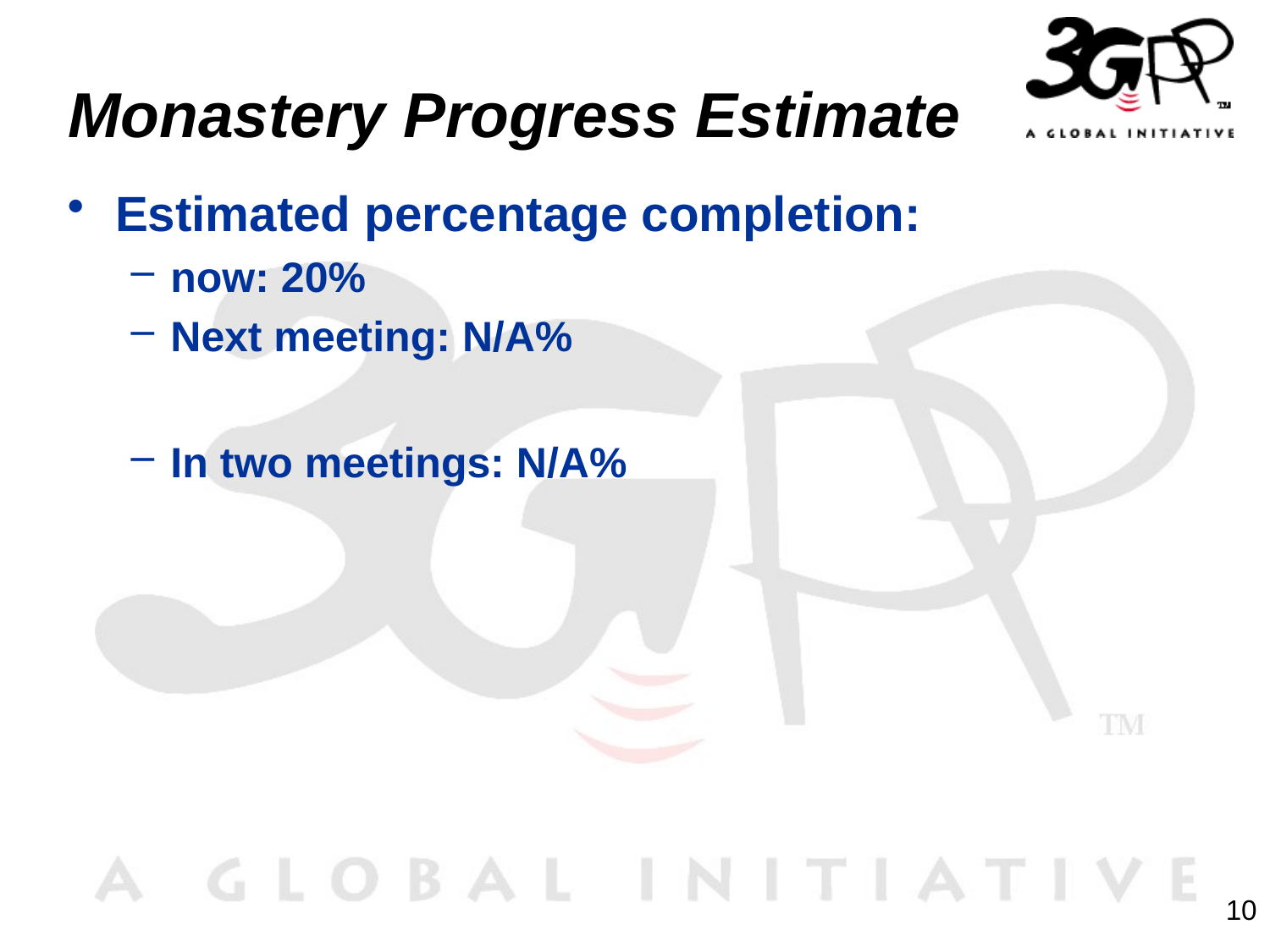

# Monastery Progress Estimate
Estimated percentage completion:
now: 20%
Next meeting: N/A%

In two meetings: N/A%
10